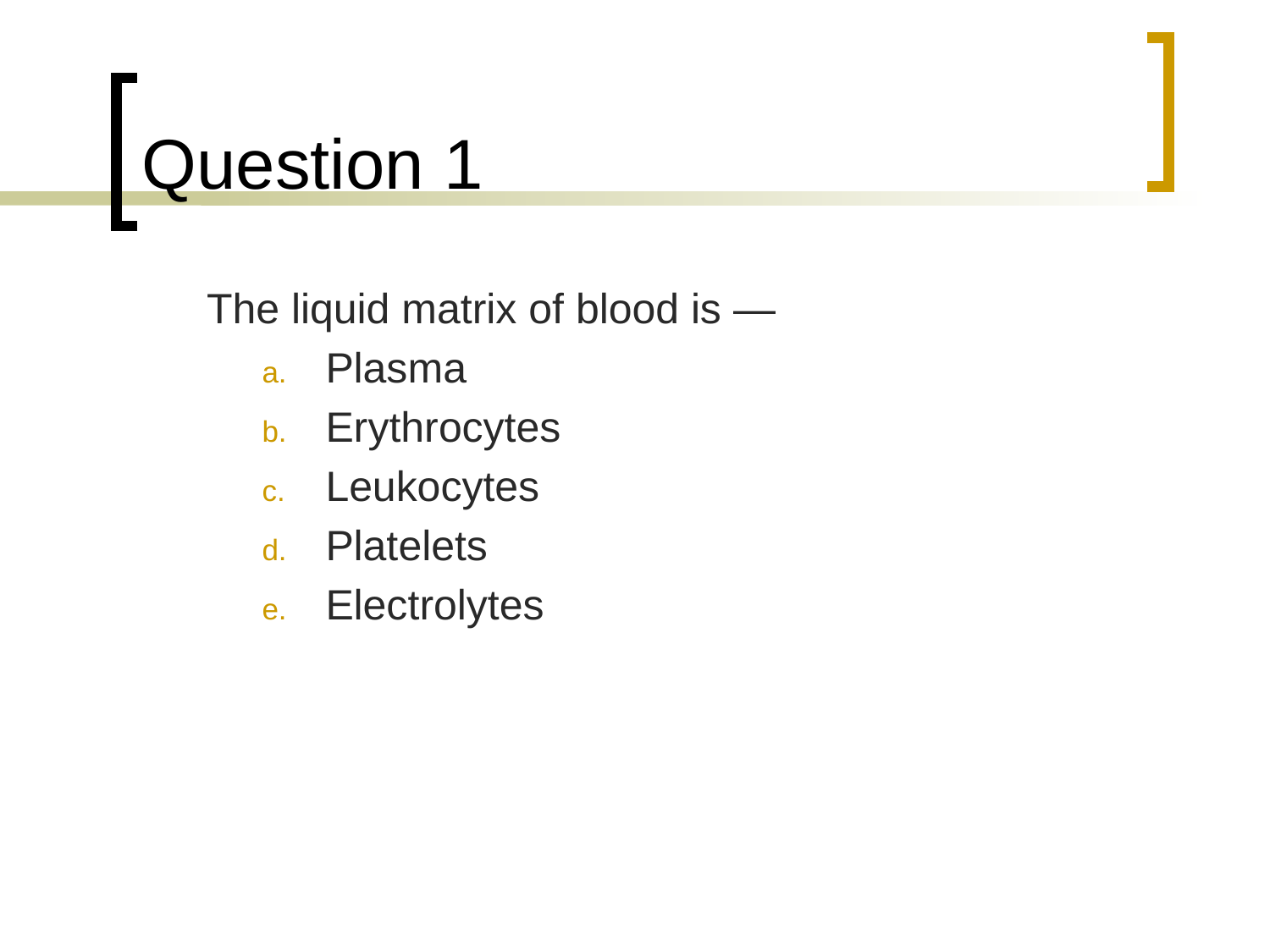

# Question 1
	The liquid matrix of blood is —
Plasma
Erythrocytes
Leukocytes
Platelets
Electrolytes